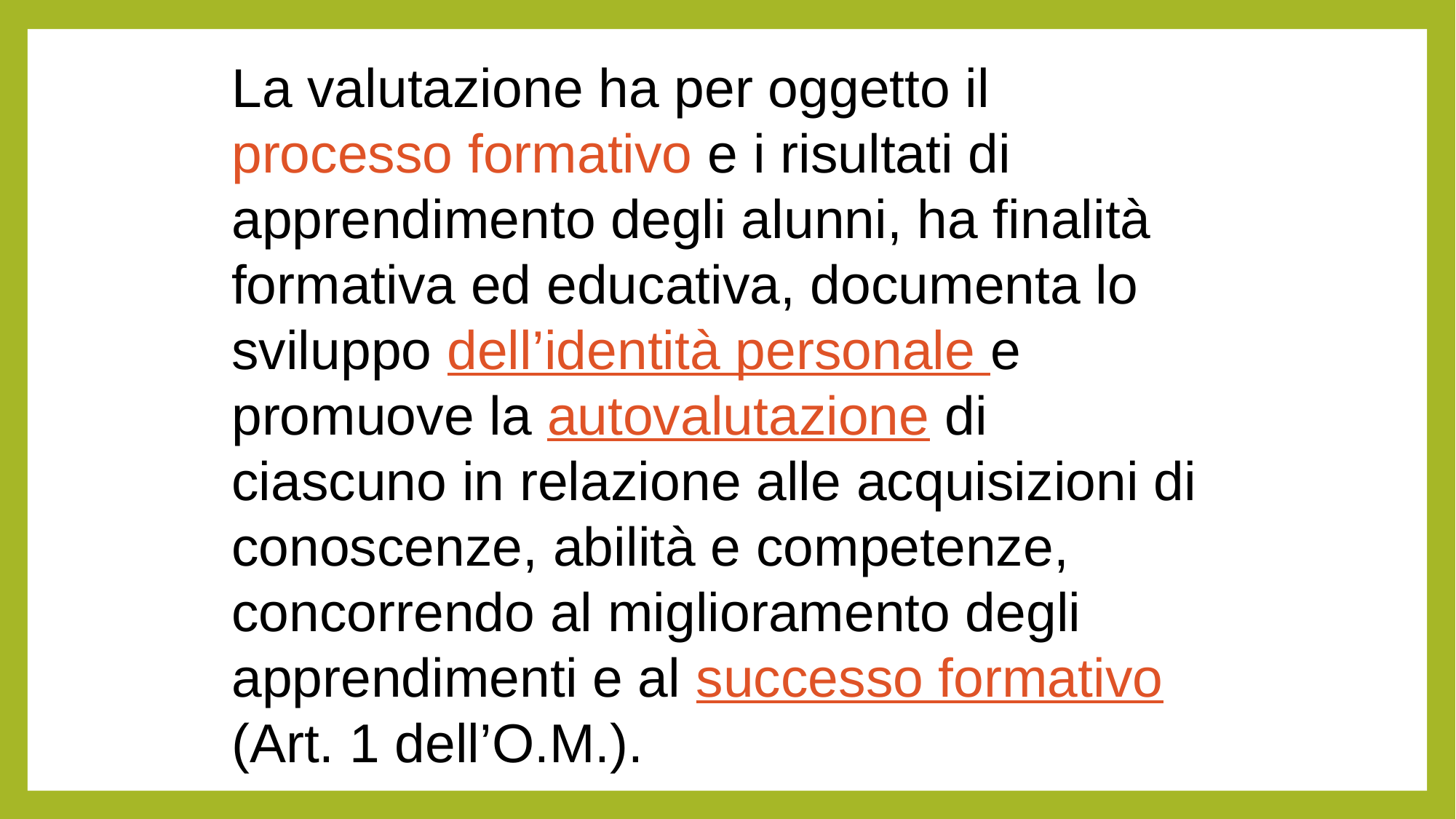

La valutazione ha per oggetto il processo formativo e i risultati di apprendimento degli alunni, ha finalità formativa ed educativa, documenta lo sviluppo dell’identità personale e promuove la autovalutazione di ciascuno in relazione alle acquisizioni di conoscenze, abilità e competenze, concorrendo al miglioramento degli apprendimenti e al successo formativo (Art. 1 dell’O.M.).